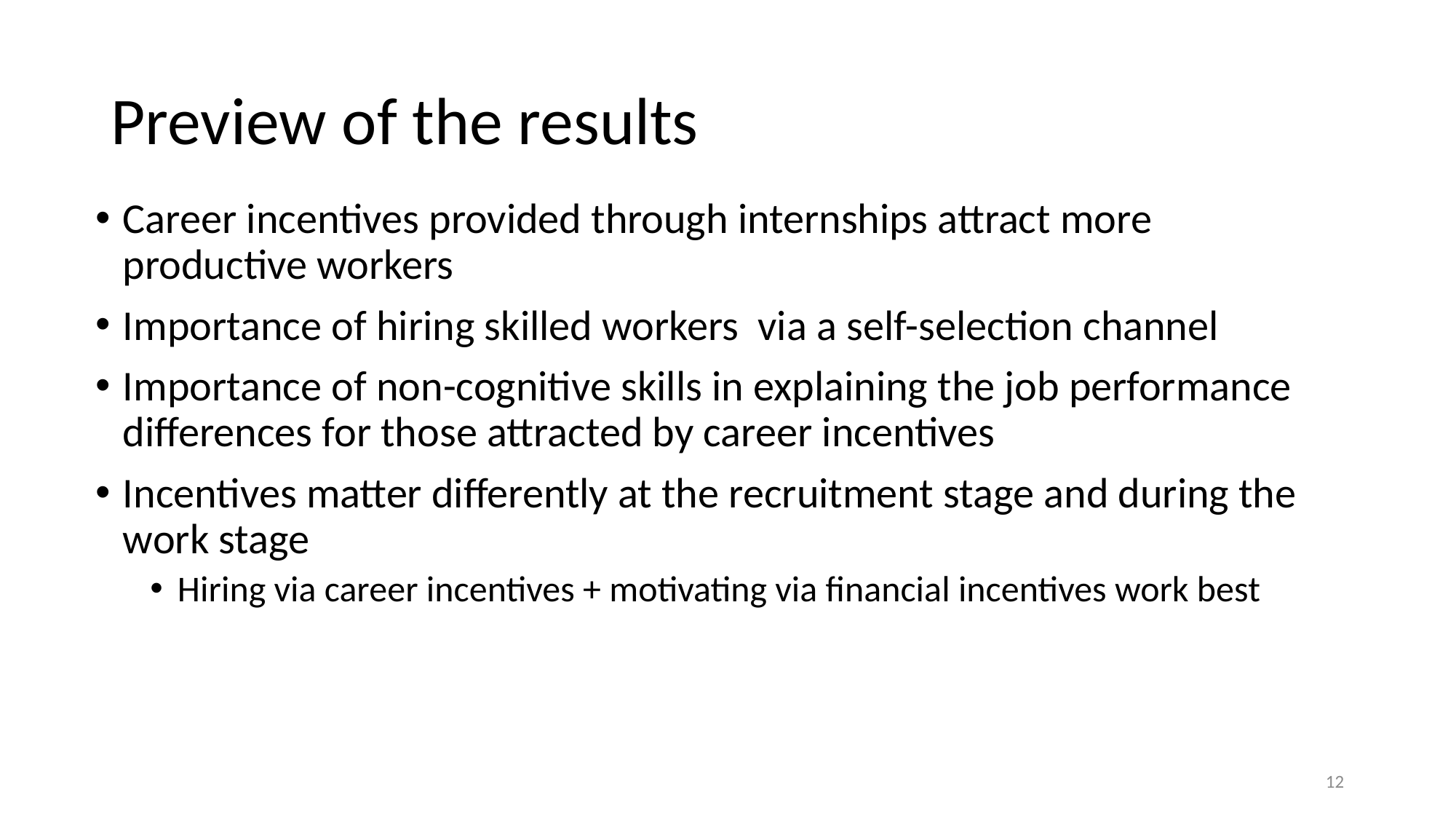

# Preview of the results
Career incentives provided through internships attract more productive workers
Importance of hiring skilled workers  via a self-selection channel
Importance of non-cognitive skills in explaining the job performance differences for those attracted by career incentives
Incentives matter differently at the recruitment stage and during the work stage
Hiring via career incentives + motivating via financial incentives work best

12